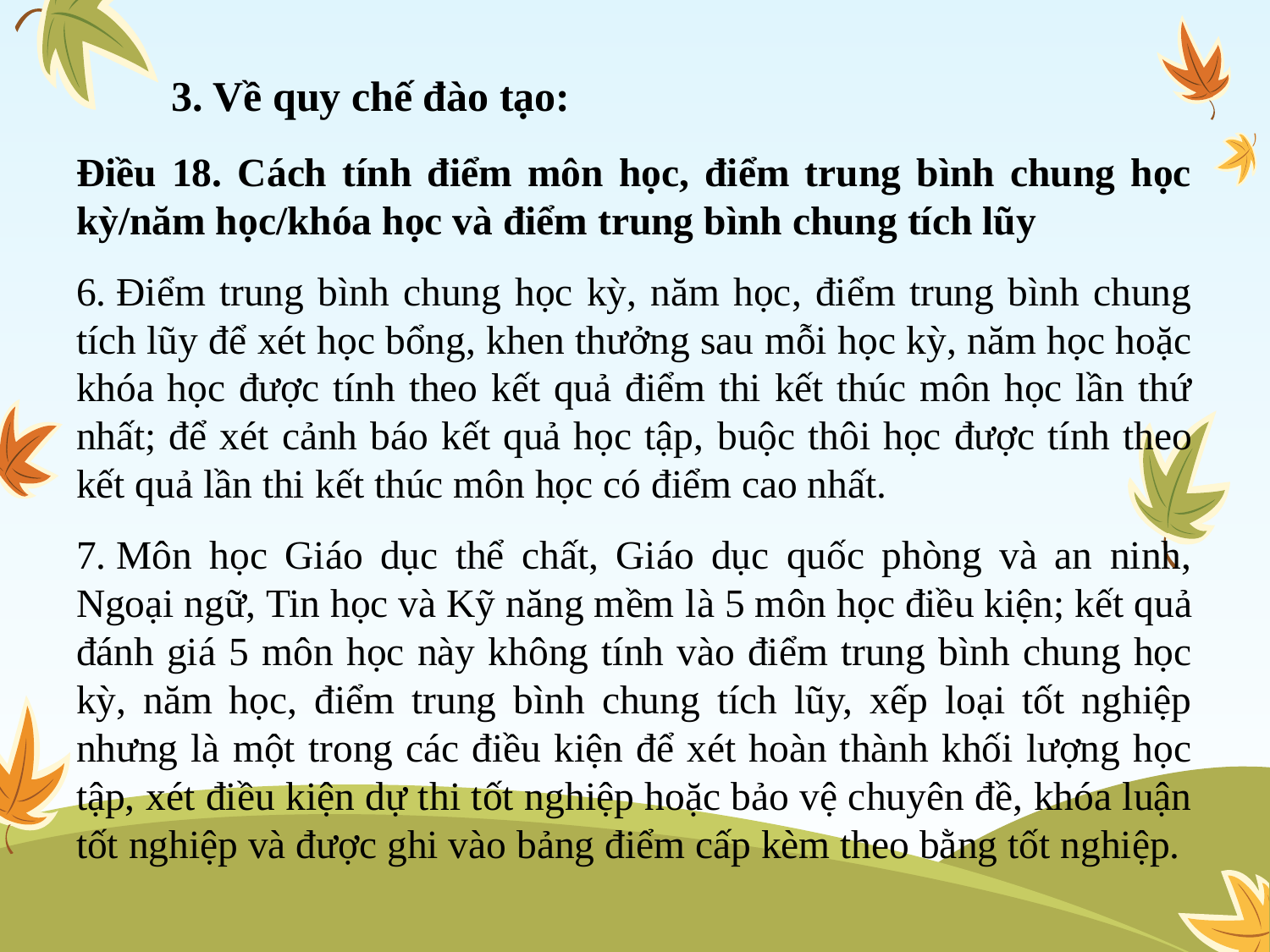

# 3. Về quy chế đào tạo:
Điều 18. Cách tính điểm môn học, điểm trung bình chung học kỳ/năm học/khóa học và điểm trung bình chung tích lũy
6. Điểm trung bình chung học kỳ, năm học, điểm trung bình chung tích lũy để xét học bổng, khen thưởng sau mỗi học kỳ, năm học hoặc khóa học được tính theo kết quả điểm thi kết thúc môn học lần thứ nhất; để xét cảnh báo kết quả học tập, buộc thôi học được tính theo kết quả lần thi kết thúc môn học có điểm cao nhất.
7. Môn học Giáo dục thể chất, Giáo dục quốc phòng và an ninh, Ngoại ngữ, Tin học và Kỹ năng mềm là 5 môn học điều kiện; kết quả đánh giá 5 môn học này không tính vào điểm trung bình chung học kỳ, năm học, điểm trung bình chung tích lũy, xếp loại tốt nghiệp nhưng là một trong các điều kiện để xét hoàn thành khối lượng học tập, xét điều kiện dự thi tốt nghiệp hoặc bảo vệ chuyên đề, khóa luận tốt nghiệp và được ghi vào bảng điểm cấp kèm theo bằng tốt nghiệp.